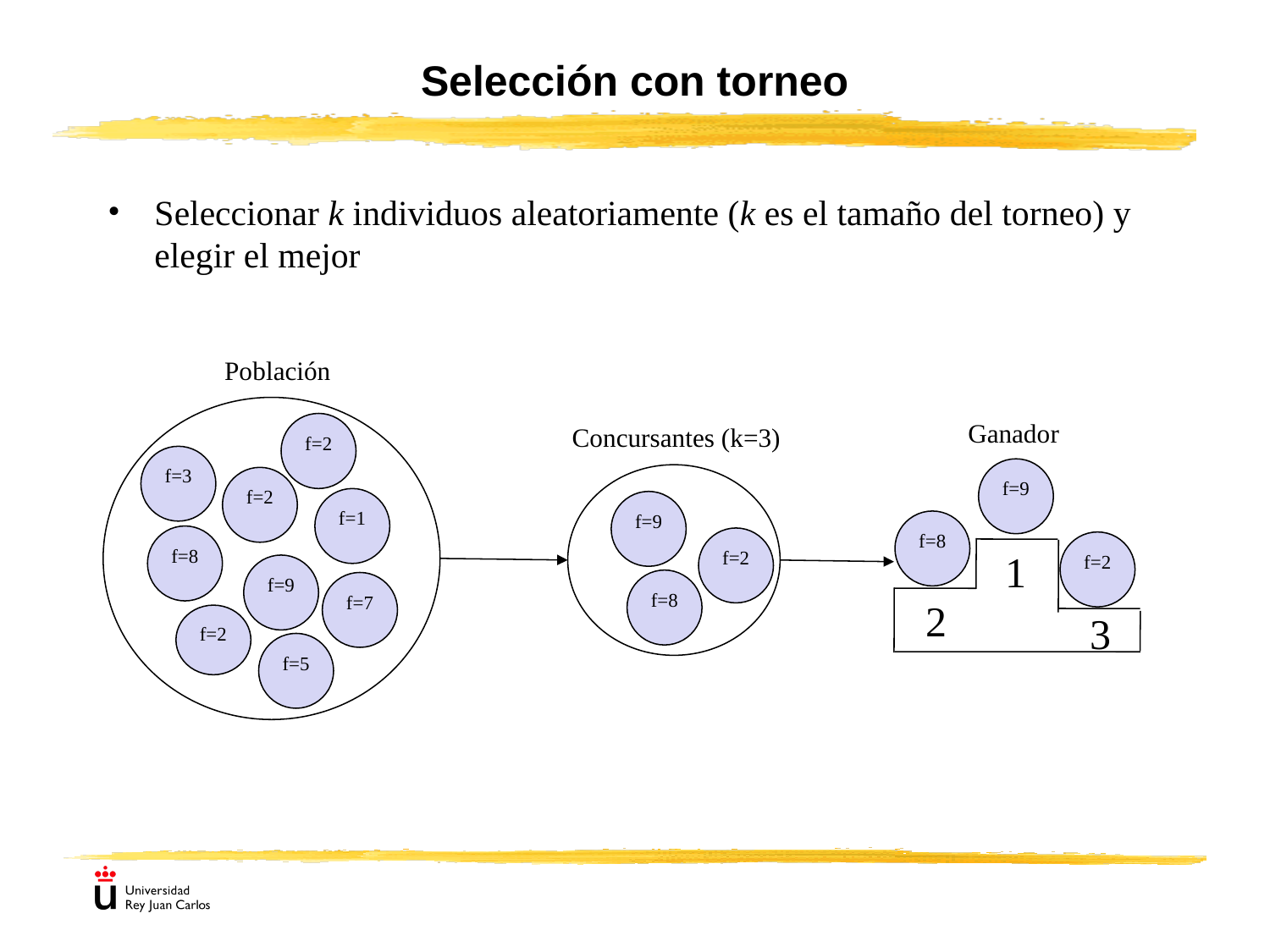

Selección con torneo
Seleccionar k individuos aleatoriamente (k es el tamaño del torneo) y elegir el mejor

Población

Ganador
f=2
Concursantes (k=3)‏
f=3
f=9
f=8
f=2

1

2
3

f=2
f=1
f=9
f=8
f=2
f=9
f=8
f=7
f=2
f=5